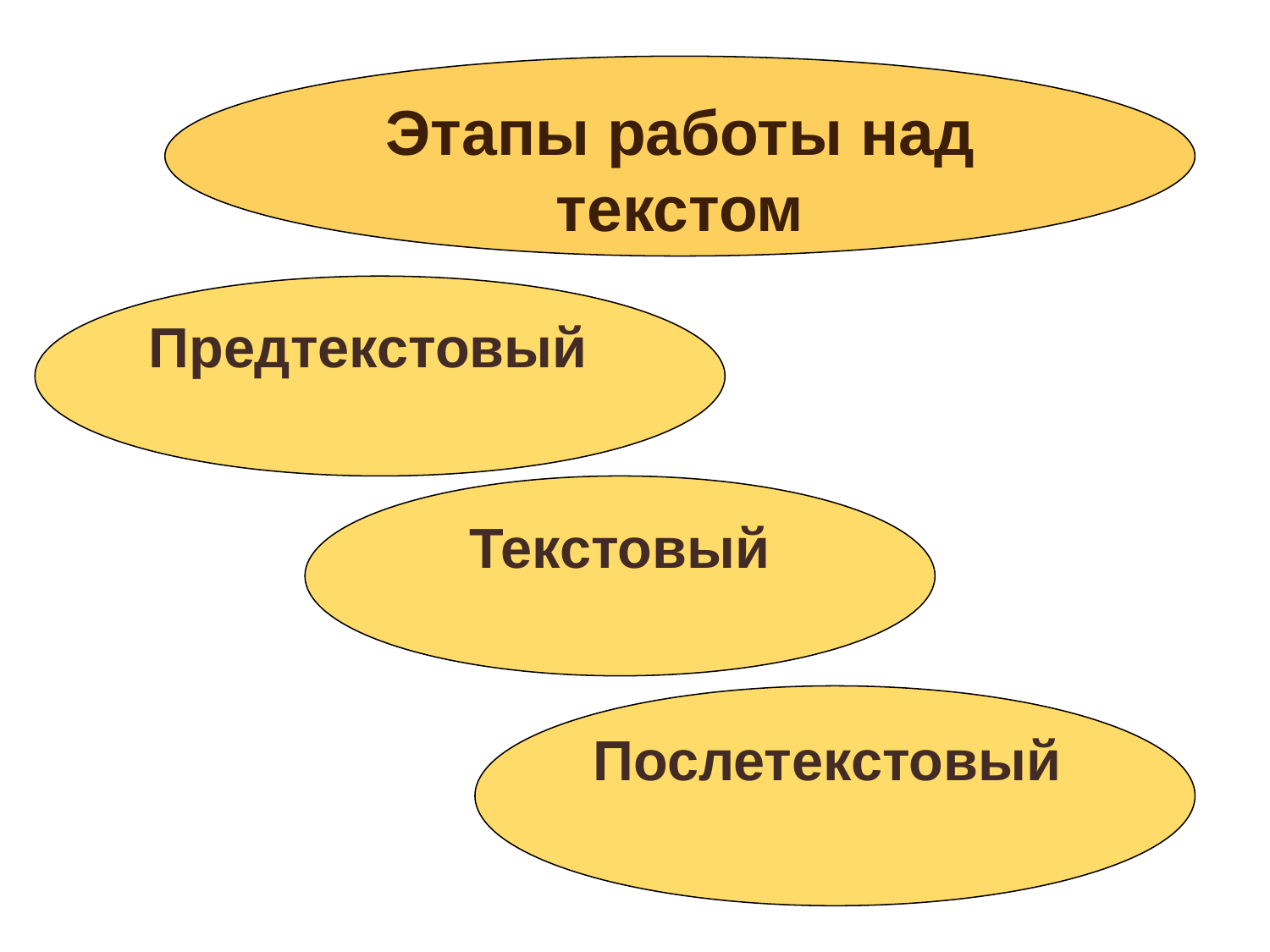

Этапы работы над текстом
Предтекстовый
Текстовый
Послетекстовый